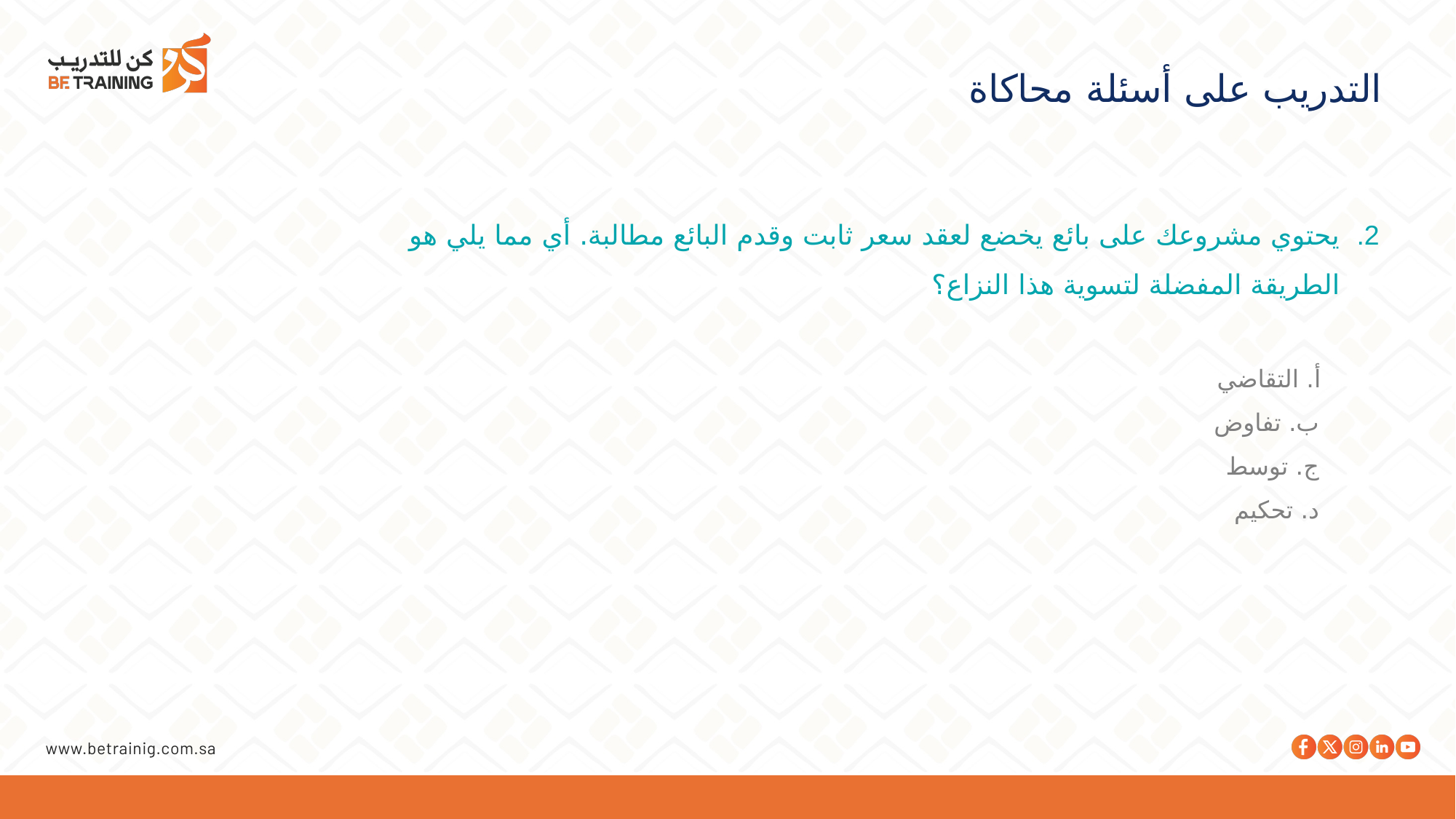

التدريب على أسئلة محاكاة
يحتوي مشروعك على بائع يخضع لعقد سعر ثابت وقدم البائع مطالبة. أي مما يلي هو الطريقة المفضلة لتسوية هذا النزاع؟

 أ. التقاضي
 ب. تفاوض
 ج. توسط
 د. تحكيم